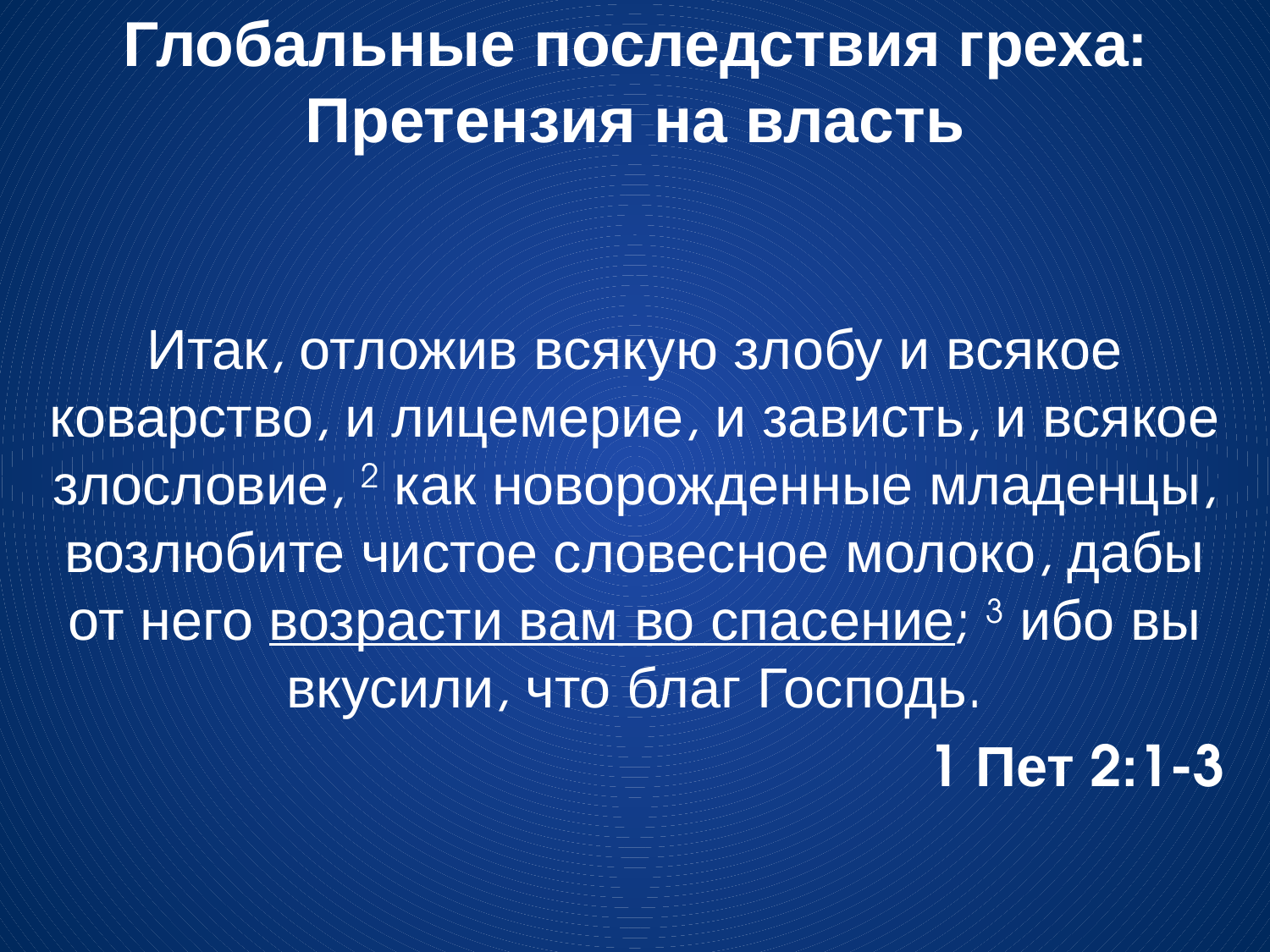

# Глобальные последствия греха: Претензия на власть
Итак, отложив всякую злобу и всякое коварство, и лицемерие, и зависть, и всякое злословие, 2 как новорожденные младенцы, возлюбите чистое словесное молоко, дабы от него возрасти вам во спасение; 3 ибо вы вкусили, что благ Господь.
1 Пет 2:1-3